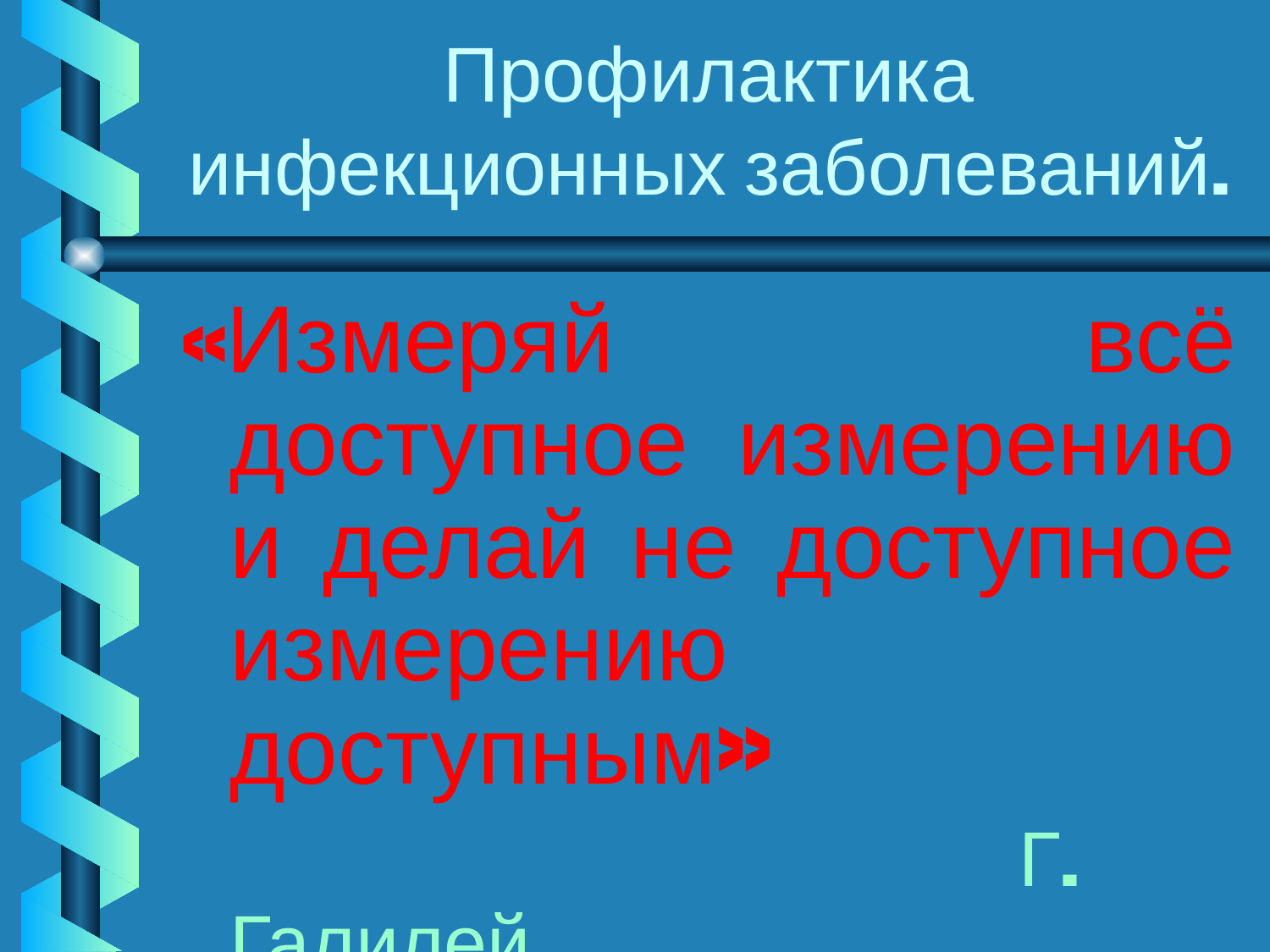

# Профилактика инфекционных заболеваний.
«Измеряй всё доступное измерению и делай не доступное измерению доступным»
                                              Г. Галилей.